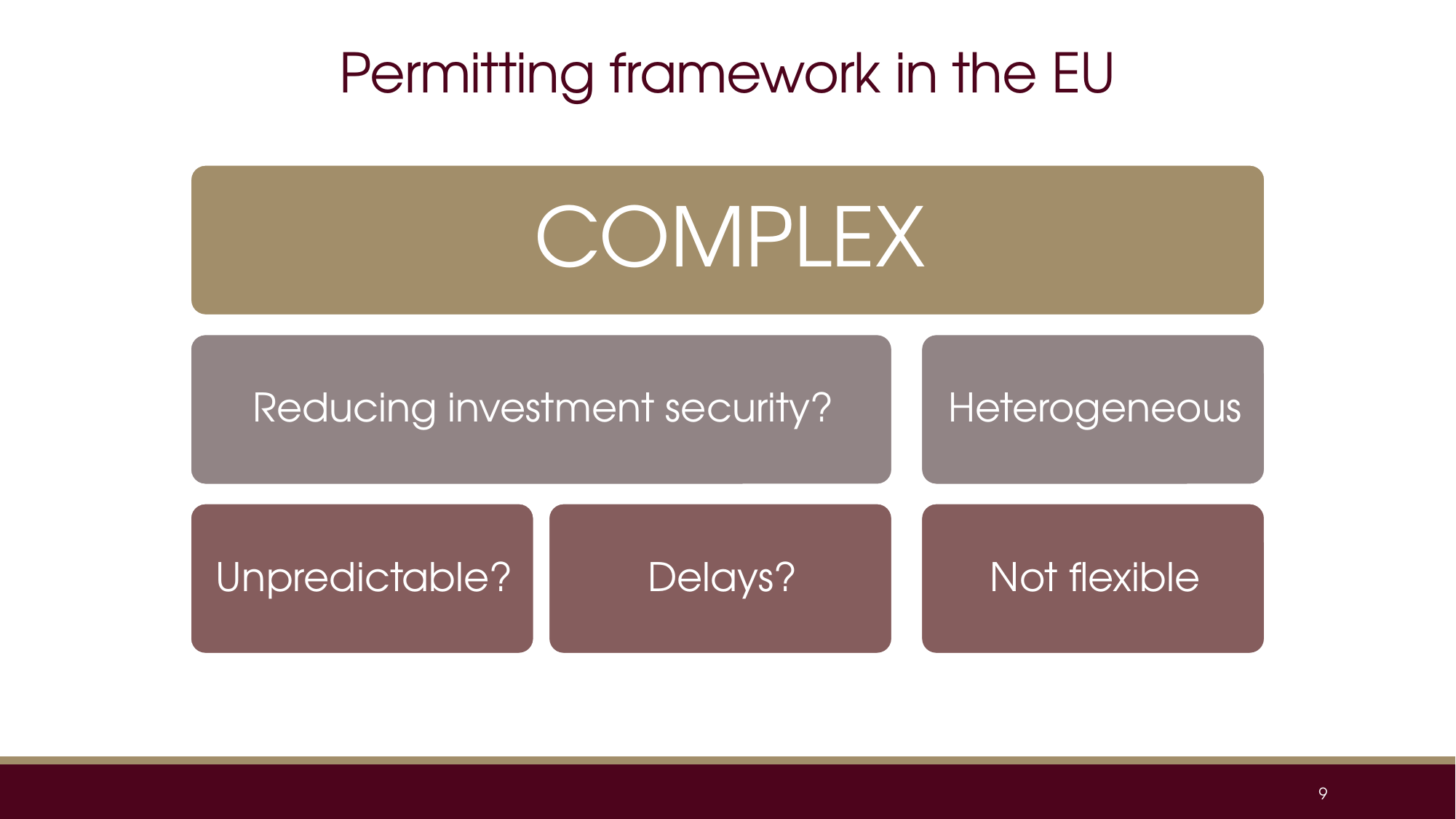

# Permitting framework in the EU
COMPLEX
Reducing investment security?
Unpredictable?
Delays?
Heterogeneous
Not flexible
9